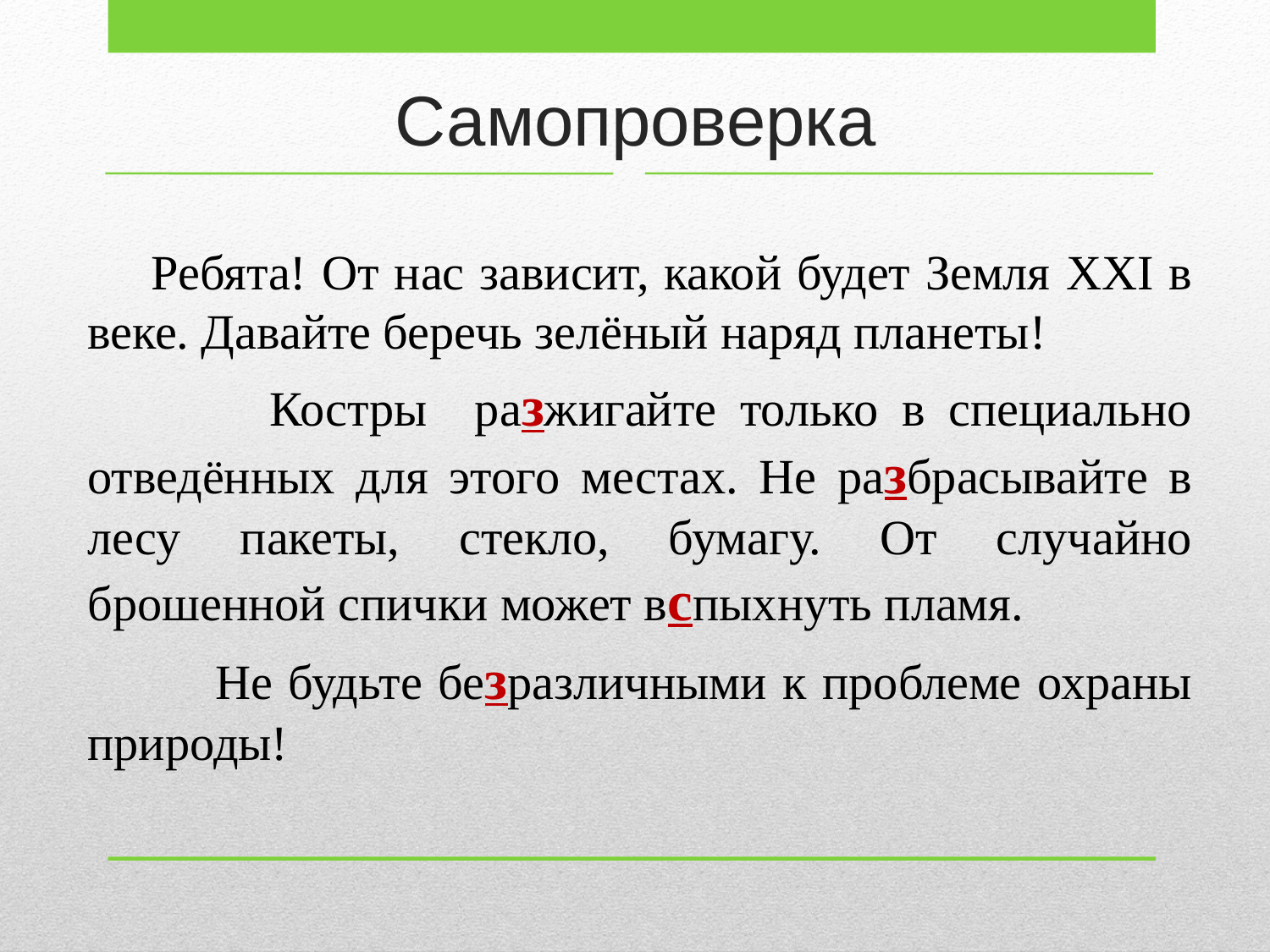

# Самопроверка
Ребята! От нас зависит, какой будет Земля XXI в веке. Давайте беречь зелёный наряд планеты!
     Костры  разжигайте только в специально отведённых для этого местах. Не разбрасывайте в лесу пакеты, стекло, бумагу. От случайно брошенной спички может вспыхнуть пламя.
    Не будьте безразличными к проблеме охраны природы!